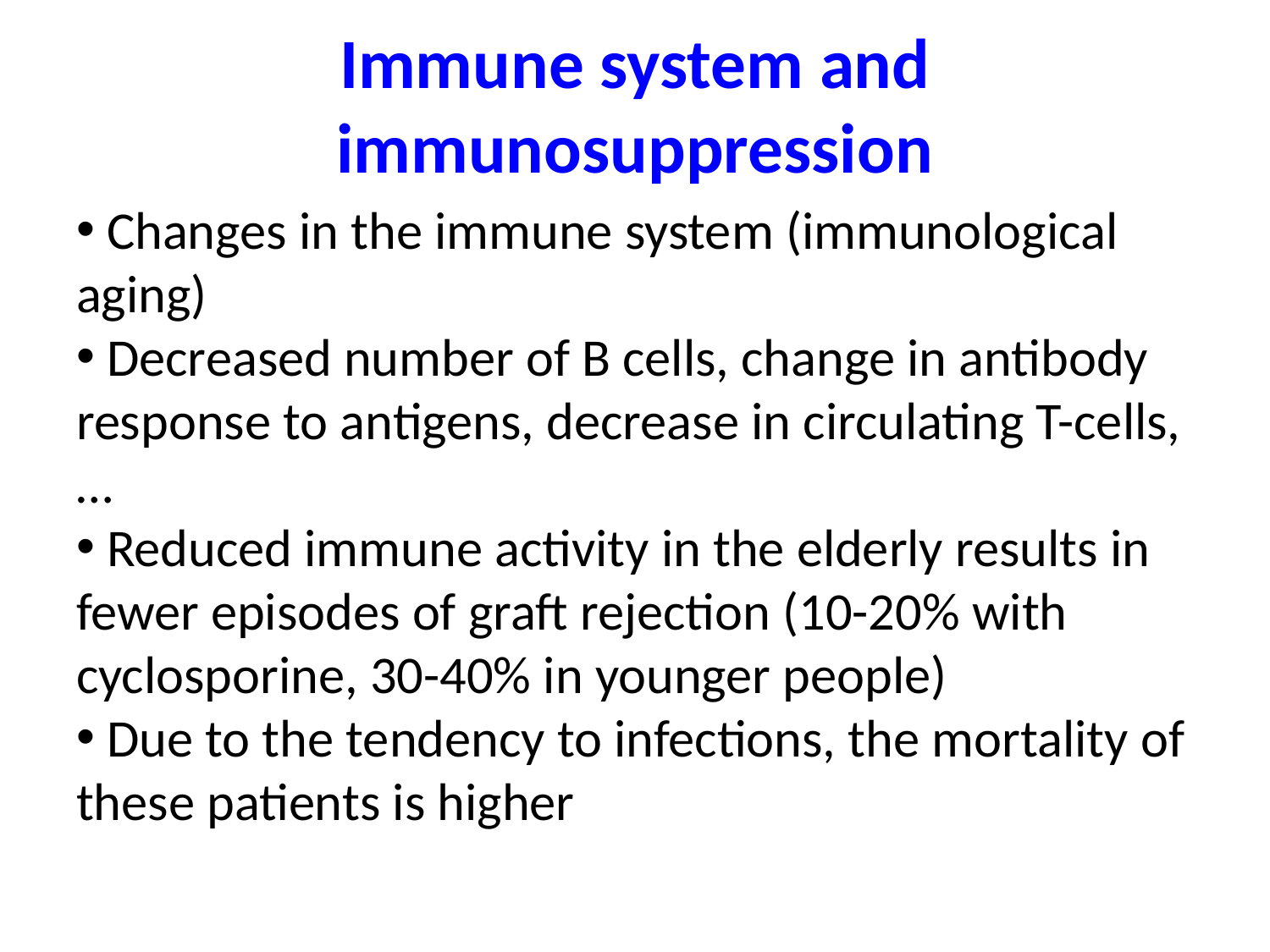

# Immune system and immunosuppression
 Changes in the immune system (immunological aging)
 Decreased number of B cells, change in antibody response to antigens, decrease in circulating T-cells, …
 Reduced immune activity in the elderly results in fewer episodes of graft rejection (10-20% with cyclosporine, 30-40% in younger people)
 Due to the tendency to infections, the mortality of these patients is higher